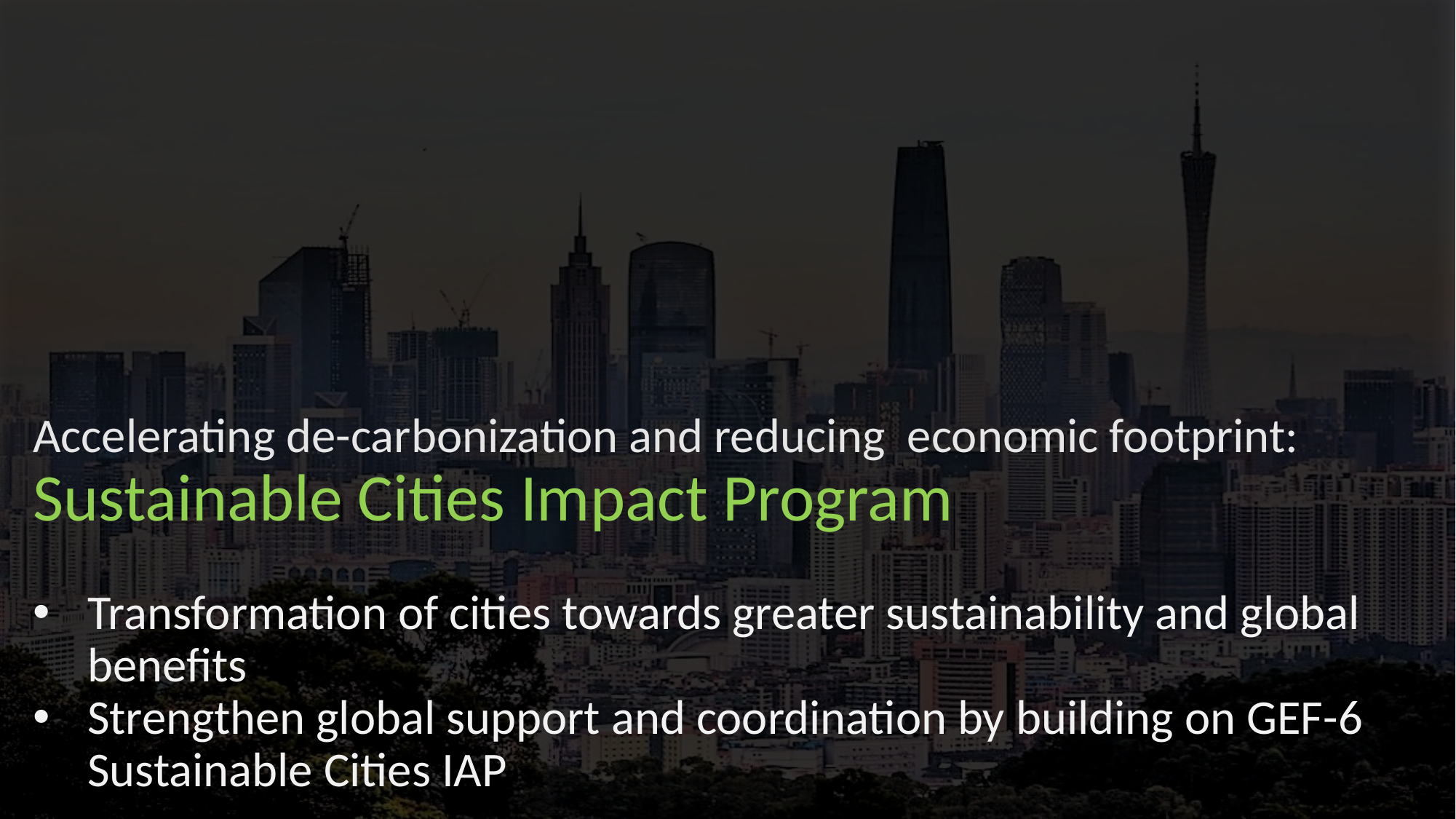

Accelerating de-carbonization and reducing  economic footprint:
Sustainable Cities Impact Program

Transformation of cities towards greater sustainability and global benefits
Strengthen global support and coordination by building on GEF-6 Sustainable Cities IAP